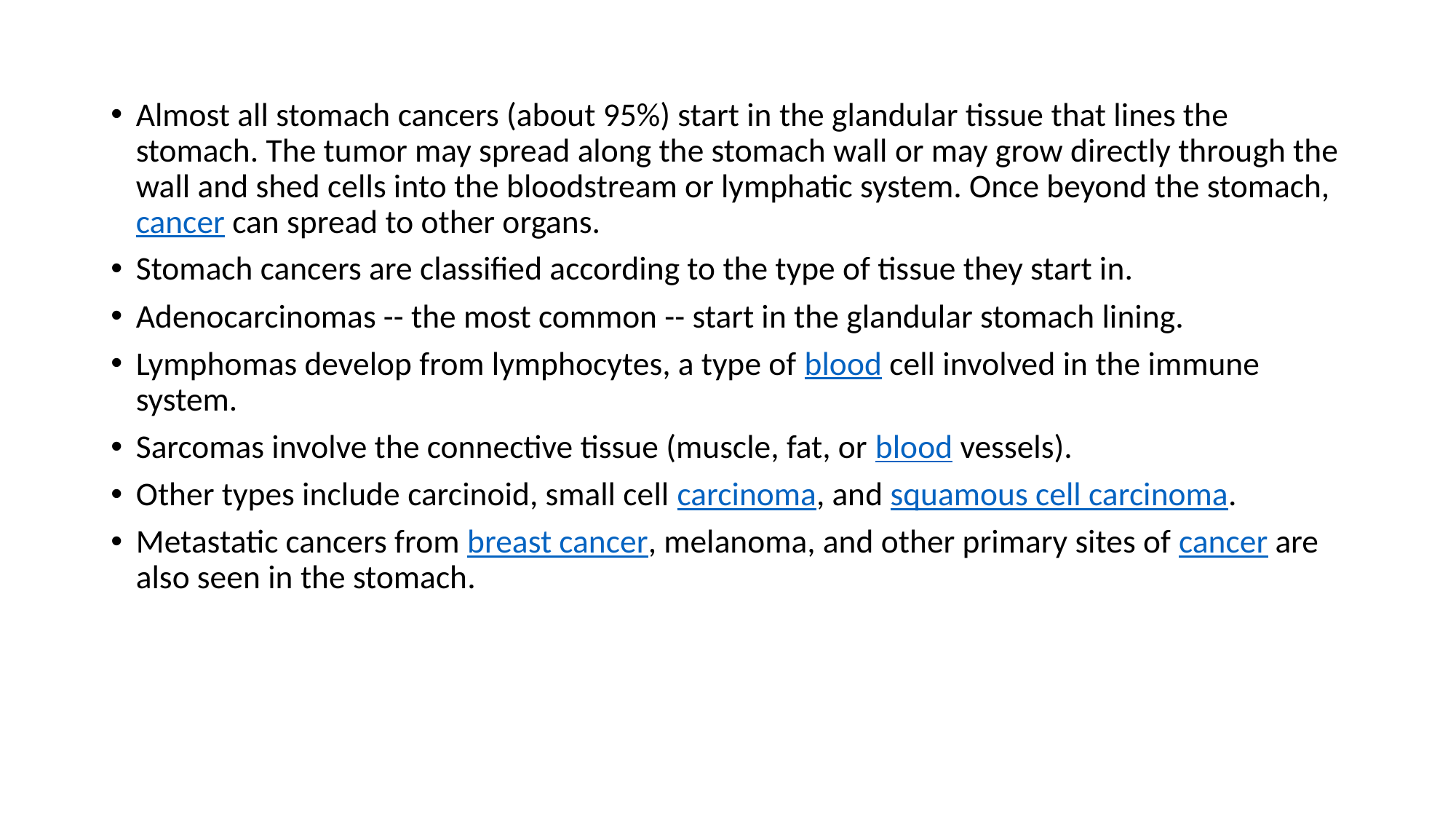

Almost all stomach cancers (about 95%) start in the glandular tissue that lines the stomach. The tumor may spread along the stomach wall or may grow directly through the wall and shed cells into the bloodstream or lymphatic system. Once beyond the stomach, cancer can spread to other organs.
Stomach cancers are classified according to the type of tissue they start in.
Adenocarcinomas -- the most common -- start in the glandular stomach lining.
Lymphomas develop from lymphocytes, a type of blood cell involved in the immune system.
Sarcomas involve the connective tissue (muscle, fat, or blood vessels).
Other types include carcinoid, small cell carcinoma, and squamous cell carcinoma.
Metastatic cancers from breast cancer, melanoma, and other primary sites of cancer are also seen in the stomach.